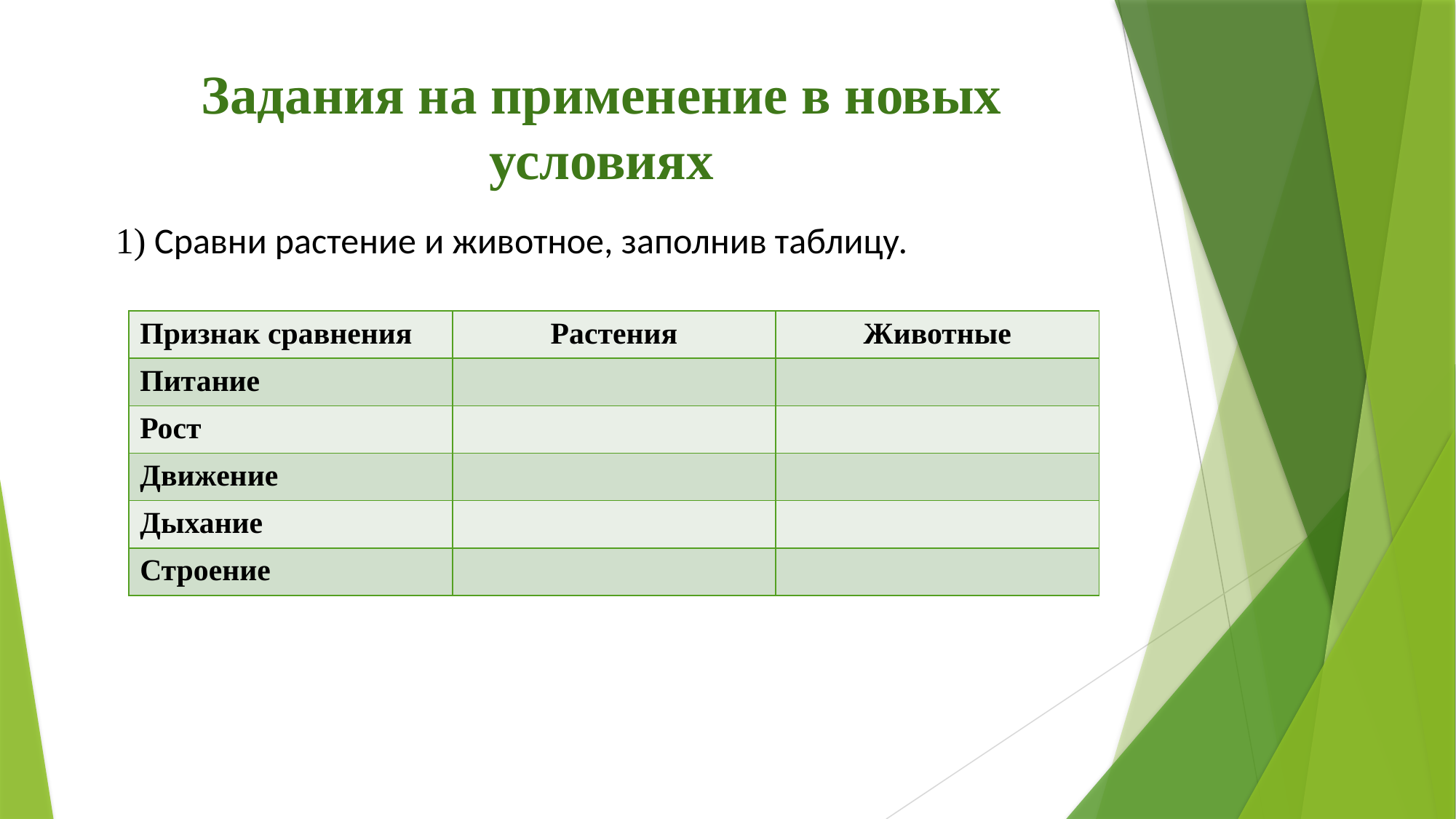

Задания на применение в новых условиях
1) Сравни растение и животное, заполнив таблицу.

| Признак сравнения | Растения | Животные |
| --- | --- | --- |
| Питание |  |  |
| Рост |  |  |
| Движение |  |  |
| Дыхание |  |  |
| Строение |  |  |